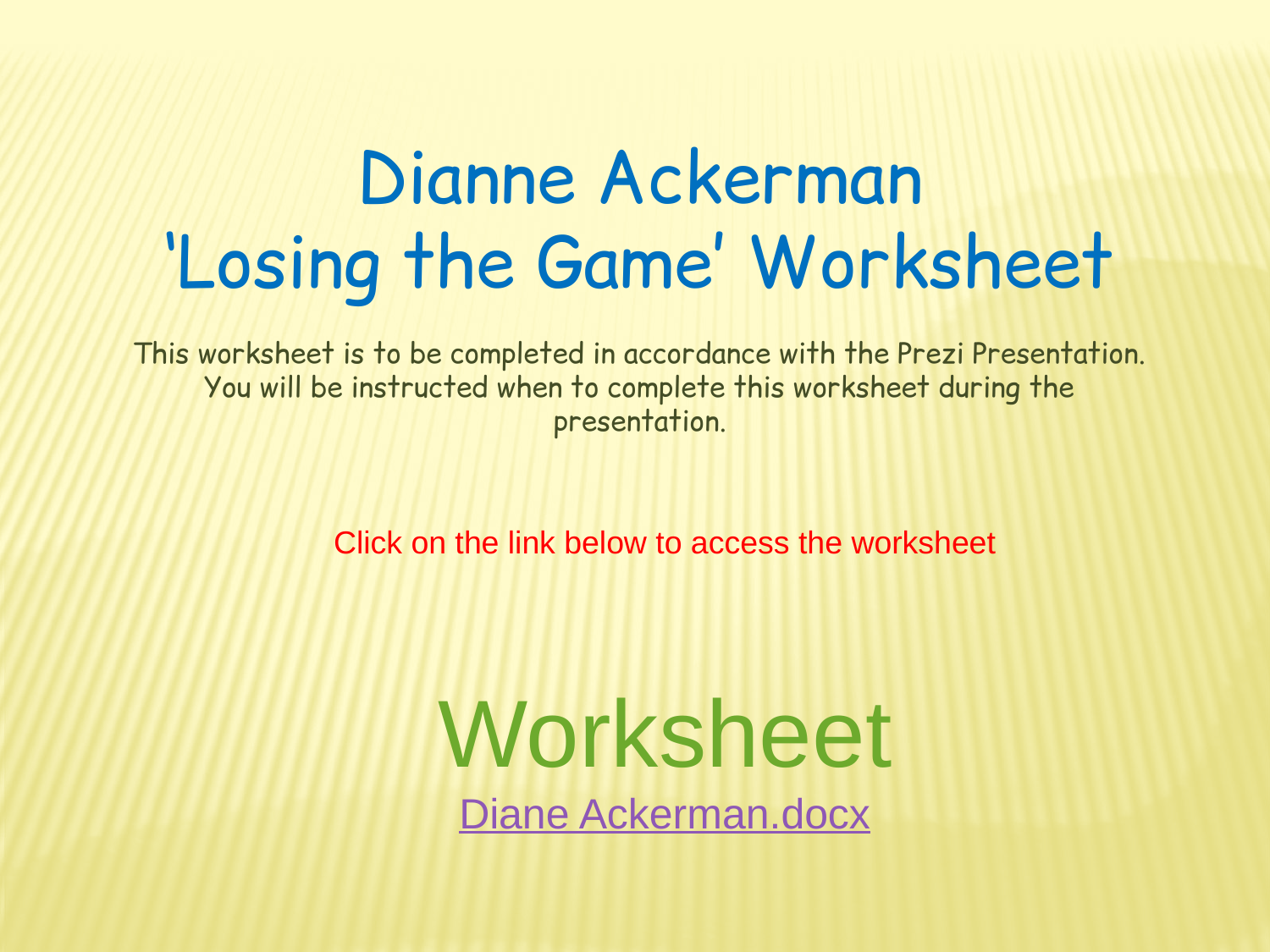

Dianne Ackerman
‘Losing the Game’ Worksheet

This worksheet is to be completed in accordance with the Prezi Presentation.
You will be instructed when to complete this worksheet during the presentation.
Click on the link below to access the worksheet
Worksheet
Diane Ackerman.docx